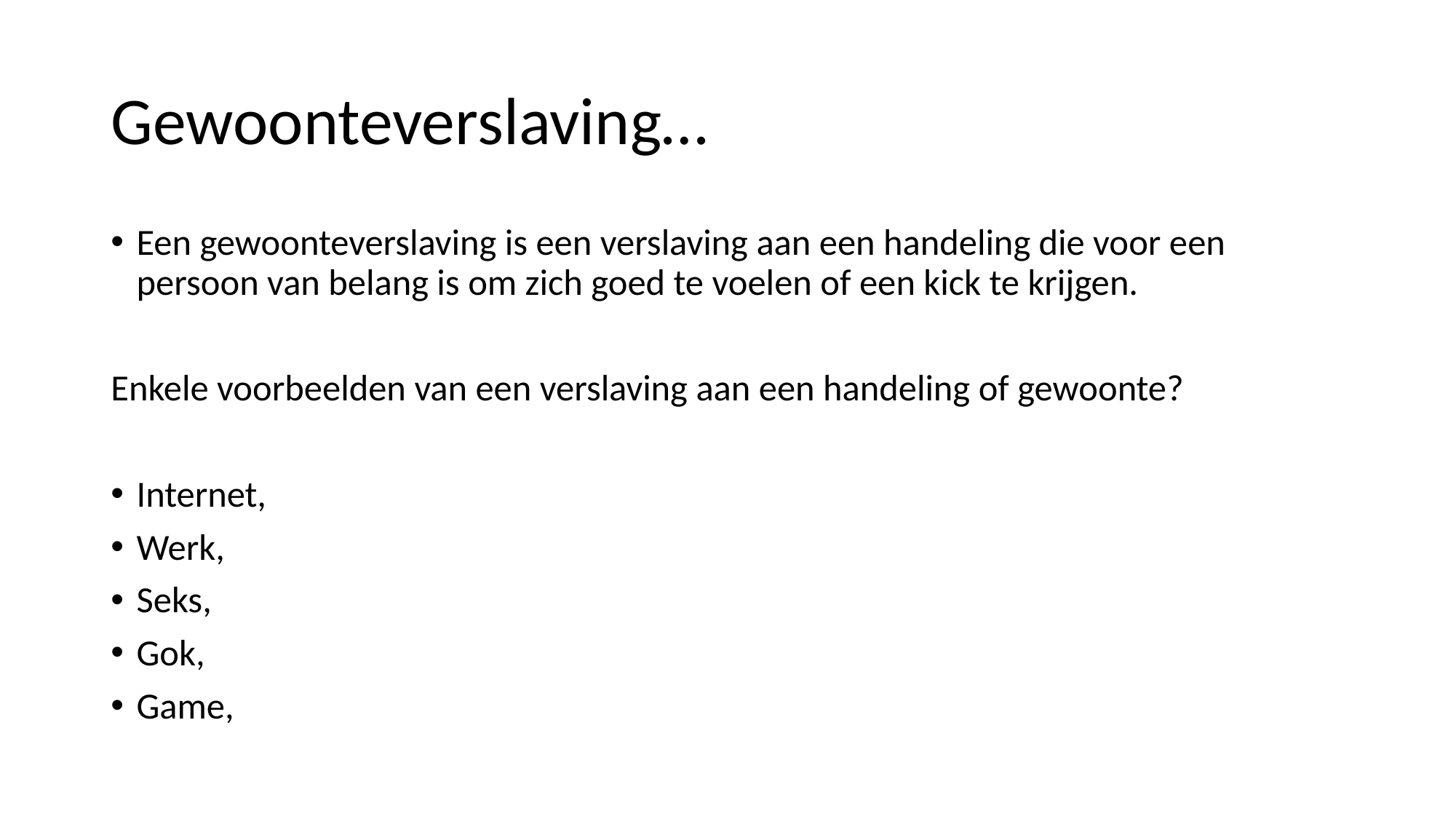

# Gewoonteverslaving…
Een gewoonteverslaving is een verslaving aan een handeling die voor een persoon van belang is om zich goed te voelen of een kick te krijgen.

Enkele voorbeelden van een verslaving aan een handeling of gewoonte?

Internet,
Werk,
Seks,
Gok,
Game,